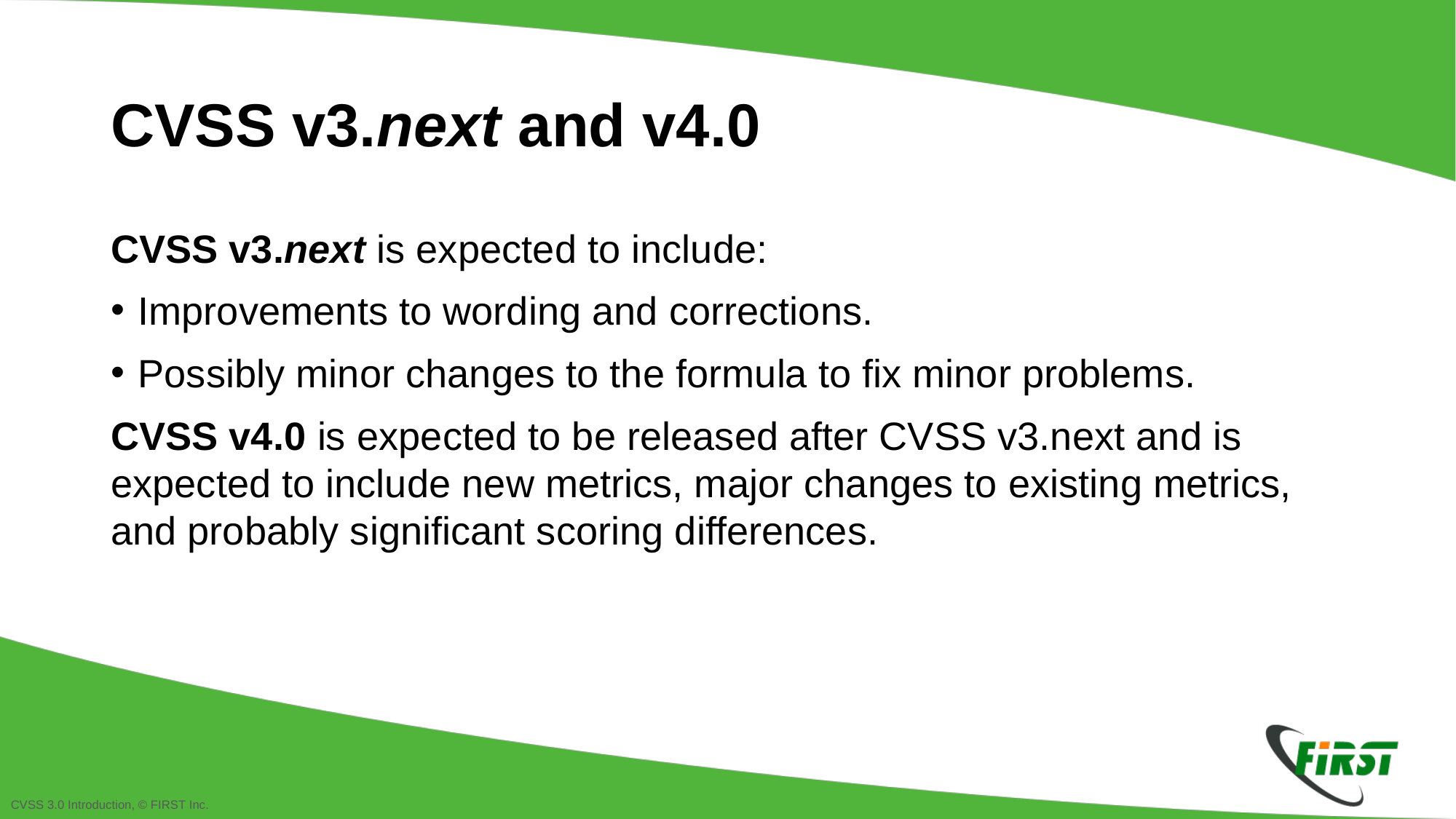

CVSS v3.next and v4.0
CVSS v3.next is expected to include:
Improvements to wording and corrections.
Possibly minor changes to the formula to fix minor problems.
CVSS v4.0 is expected to be released after CVSS v3.next and is expected to include new metrics, major changes to existing metrics, and probably significant scoring differences.